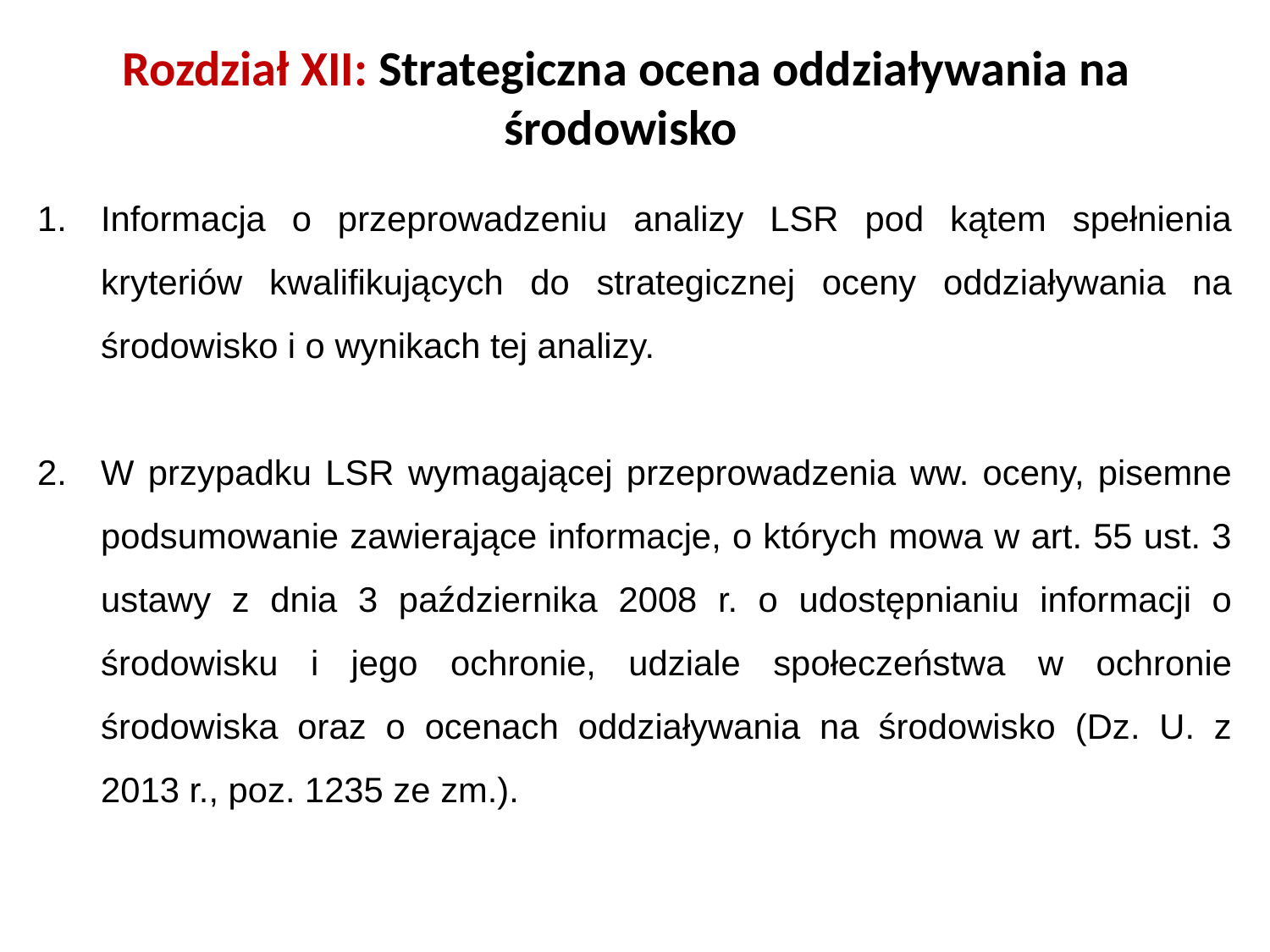

# Rozdział XII: Strategiczna ocena oddziaływania na środowisko

Informacja o przeprowadzeniu analizy LSR pod kątem spełnienia kryteriów kwalifikujących do strategicznej oceny oddziaływania na środowisko i o wynikach tej analizy.

W przypadku LSR wymagającej przeprowadzenia ww. oceny, pisemne podsumowanie zawierające informacje, o których mowa w art. 55 ust. 3 ustawy z dnia 3 października 2008 r. o udostępnianiu informacji o środowisku i jego ochronie, udziale społeczeństwa w ochronie środowiska oraz o ocenach oddziaływania na środowisko (Dz. U. z 2013 r., poz. 1235 ze zm.).